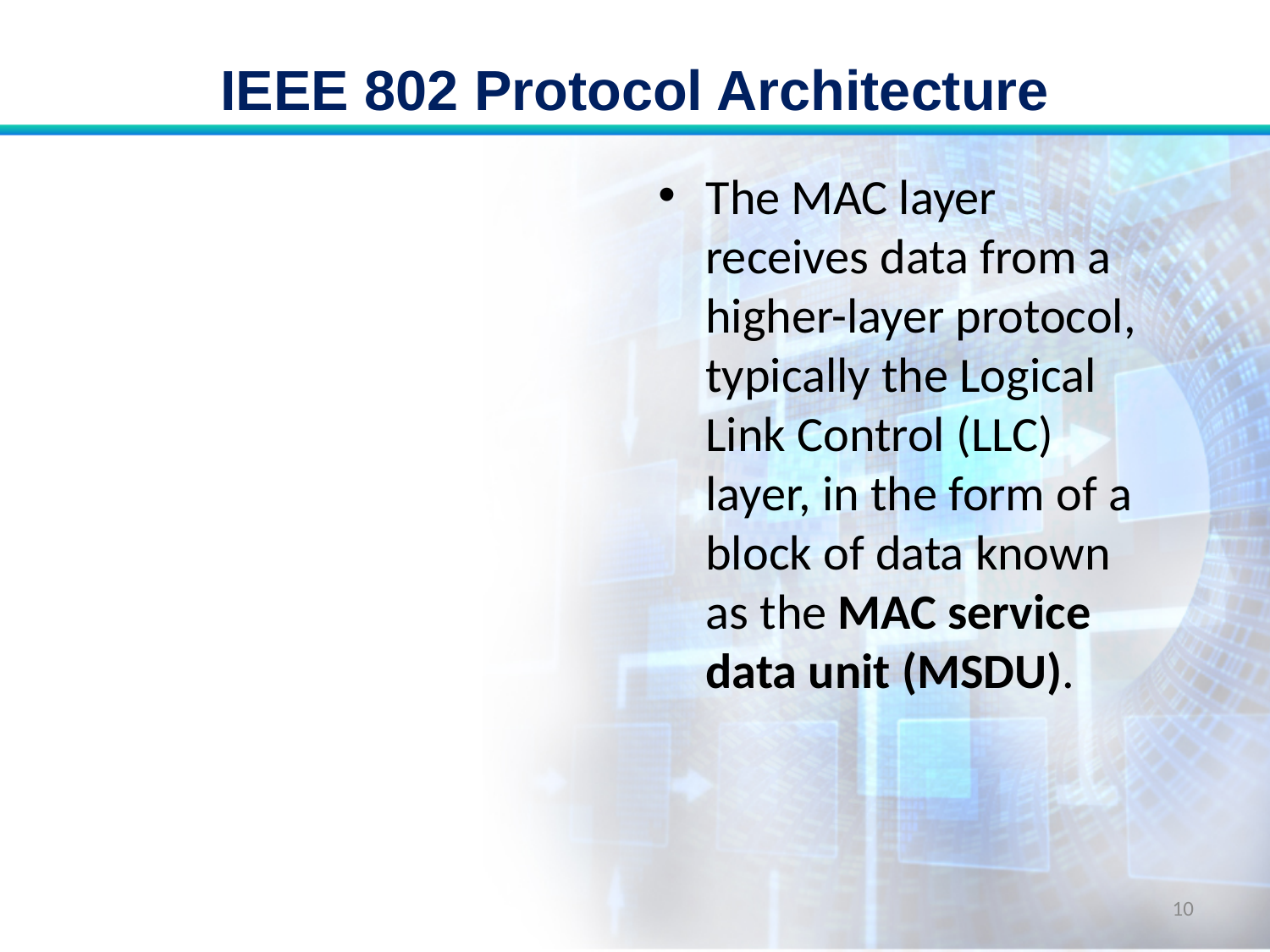

# IEEE 802 Protocol Architecture
The MAC layer receives data from a higher-layer protocol, typically the Logical Link Control (LLC) layer, in the form of a block of data known as the MAC service data unit (MSDU).
10